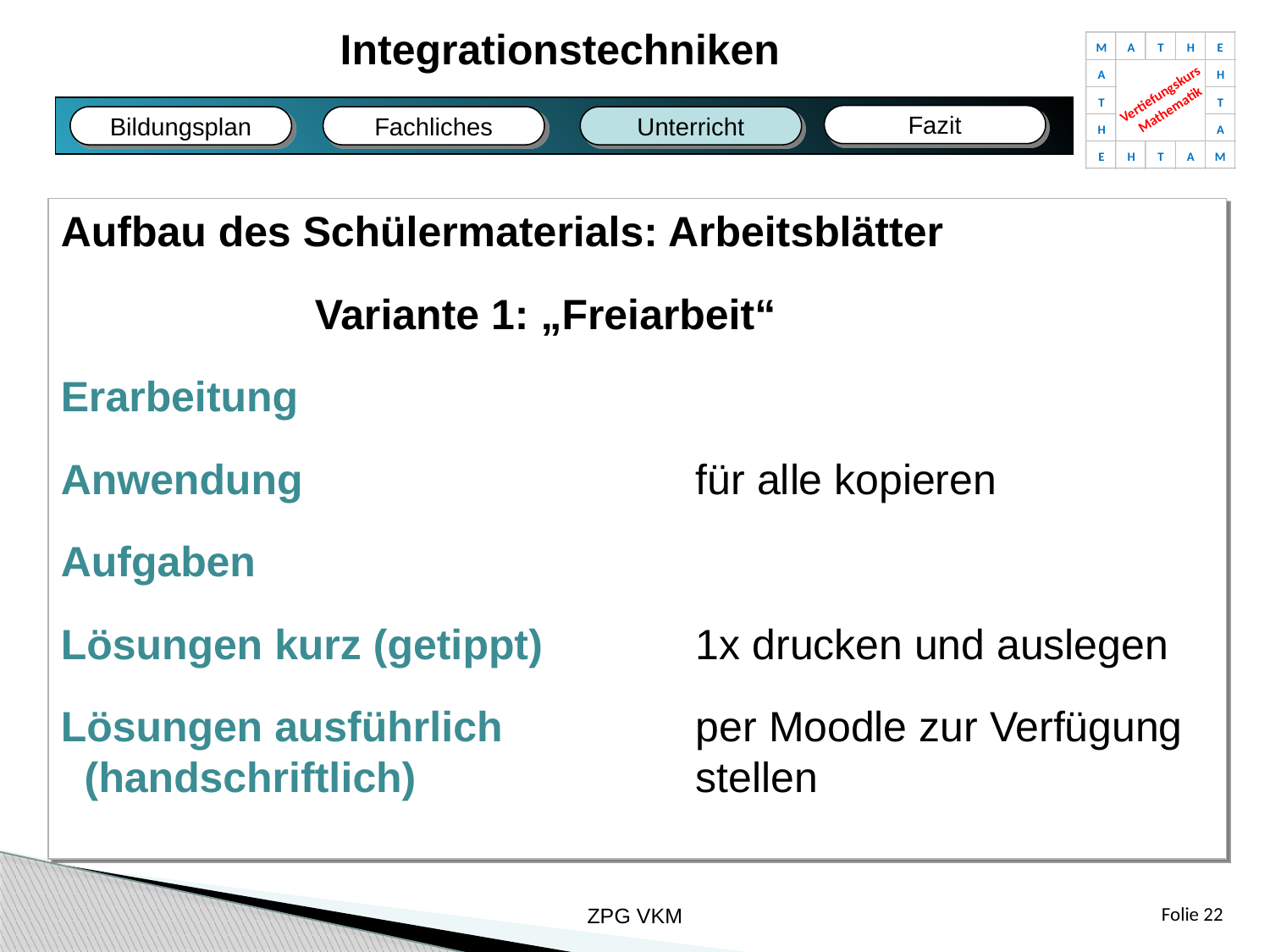

Integrationstechniken

M
A
T
H
E

A
H
Vertiefungskurs
Mathematik

T
T

H
A

E
H
T
A
M

Fazit
Fachliches
Bildungsplan
Unterricht
Fazit
Bildungsplan
Fachliches
Unterricht
Aufbau des Schülermaterials: Arbeitsblätter
		Variante 1: „Freiarbeit“
Erarbeitung
Anwendung			     	für alle kopieren
Aufgaben
Lösungen kurz (getippt)		1x drucken und auslegen
Lösungen ausführlich 		per Moodle zur Verfügung
  (handschriftlich)			stellen

ZPG VKM
Folie 22